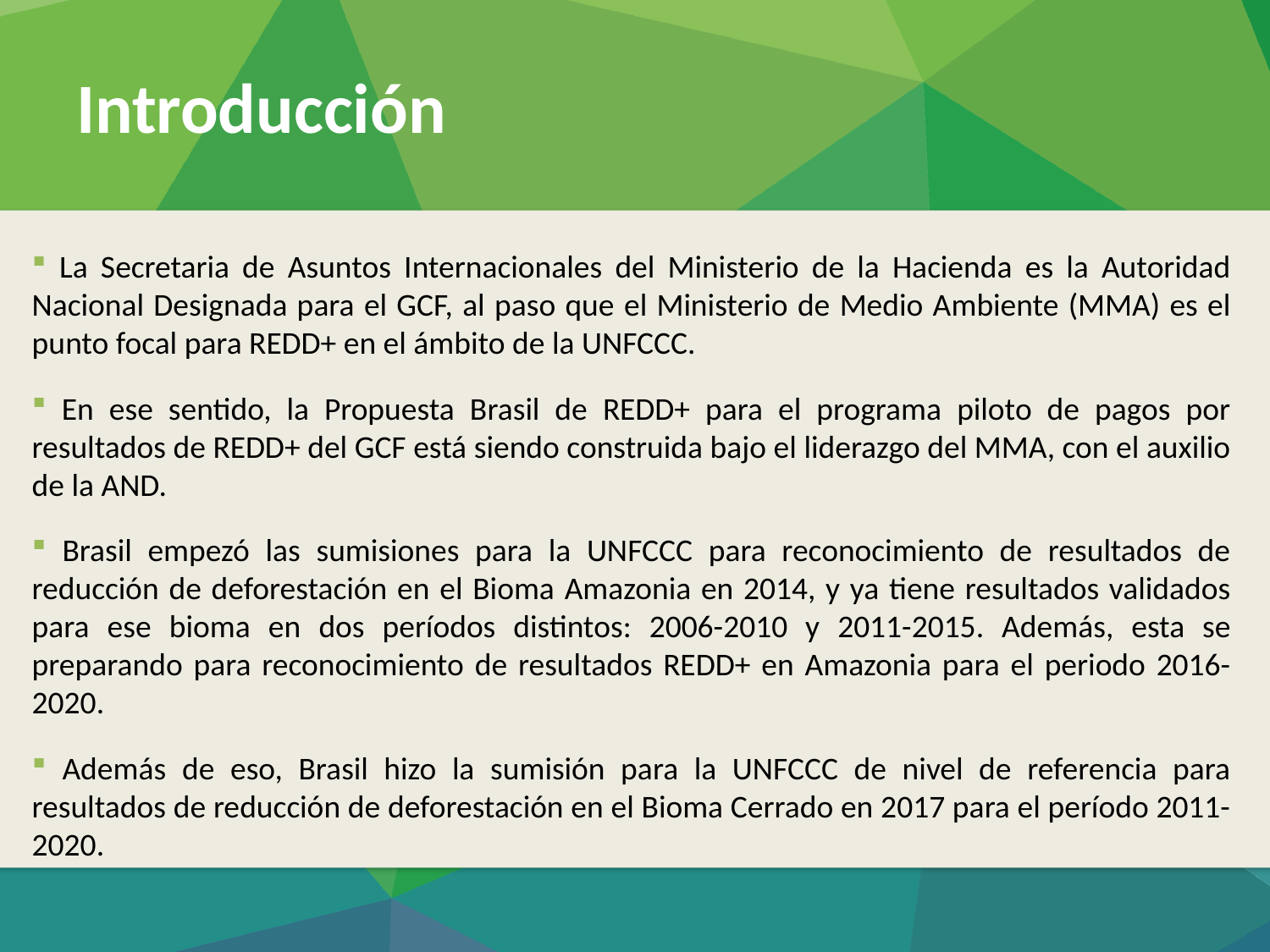

# Introducción
 La Secretaria de Asuntos Internacionales del Ministerio de la Hacienda es la Autoridad Nacional Designada para el GCF, al paso que el Ministerio de Medio Ambiente (MMA) es el punto focal para REDD+ en el ámbito de la UNFCCC.
 En ese sentido, la Propuesta Brasil de REDD+ para el programa piloto de pagos por resultados de REDD+ del GCF está siendo construida bajo el liderazgo del MMA, con el auxilio de la AND.
 Brasil empezó las sumisiones para la UNFCCC para reconocimiento de resultados de reducción de deforestación en el Bioma Amazonia en 2014, y ya tiene resultados validados para ese bioma en dos períodos distintos: 2006-2010 y 2011-2015. Además, esta se preparando para reconocimiento de resultados REDD+ en Amazonia para el periodo 2016-2020.
 Además de eso, Brasil hizo la sumisión para la UNFCCC de nivel de referencia para resultados de reducción de deforestación en el Bioma Cerrado en 2017 para el período 2011-2020.